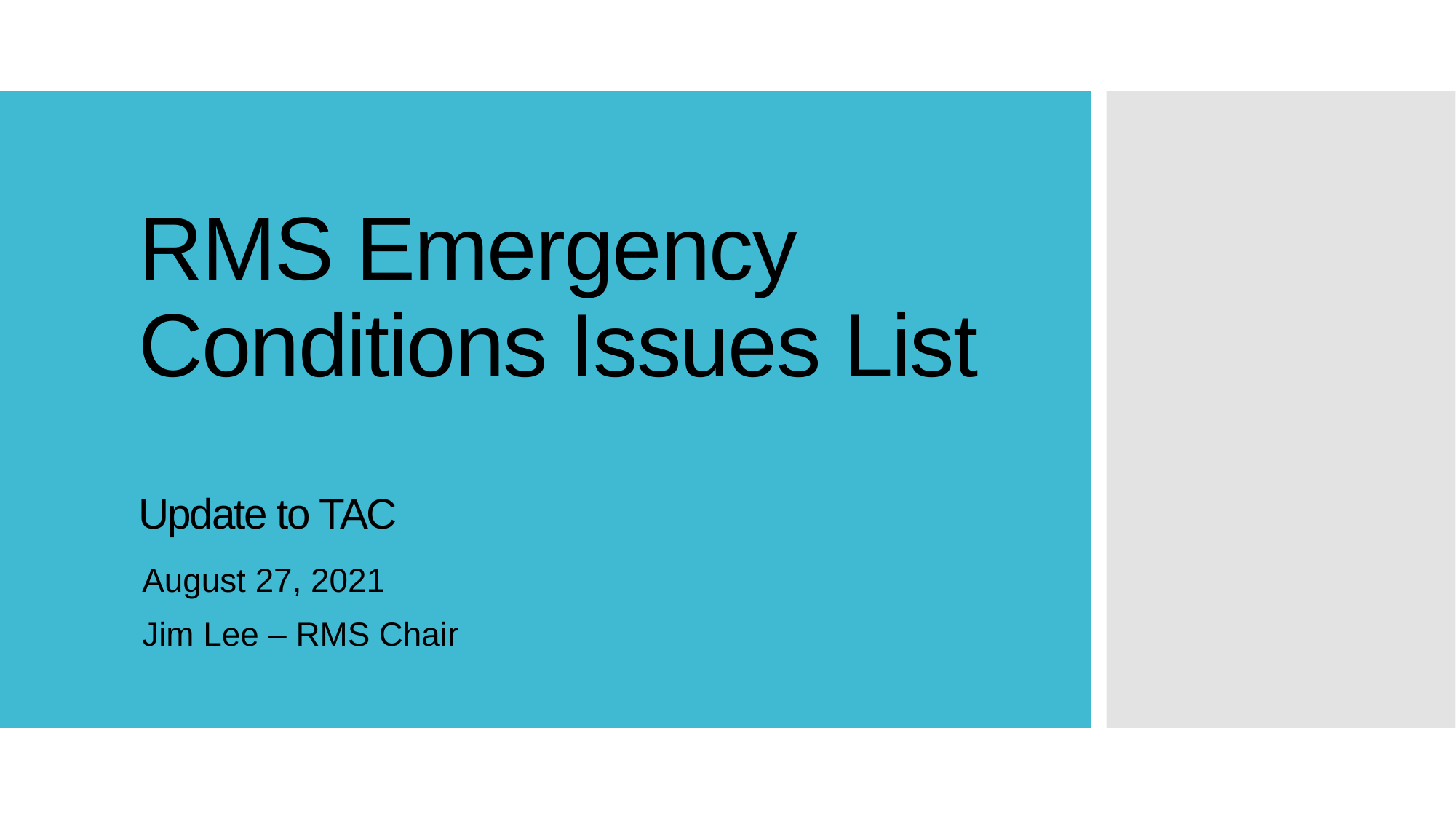

# RMS Emergency Conditions Issues List Update to TAC
August 27, 2021
Jim Lee – RMS Chair